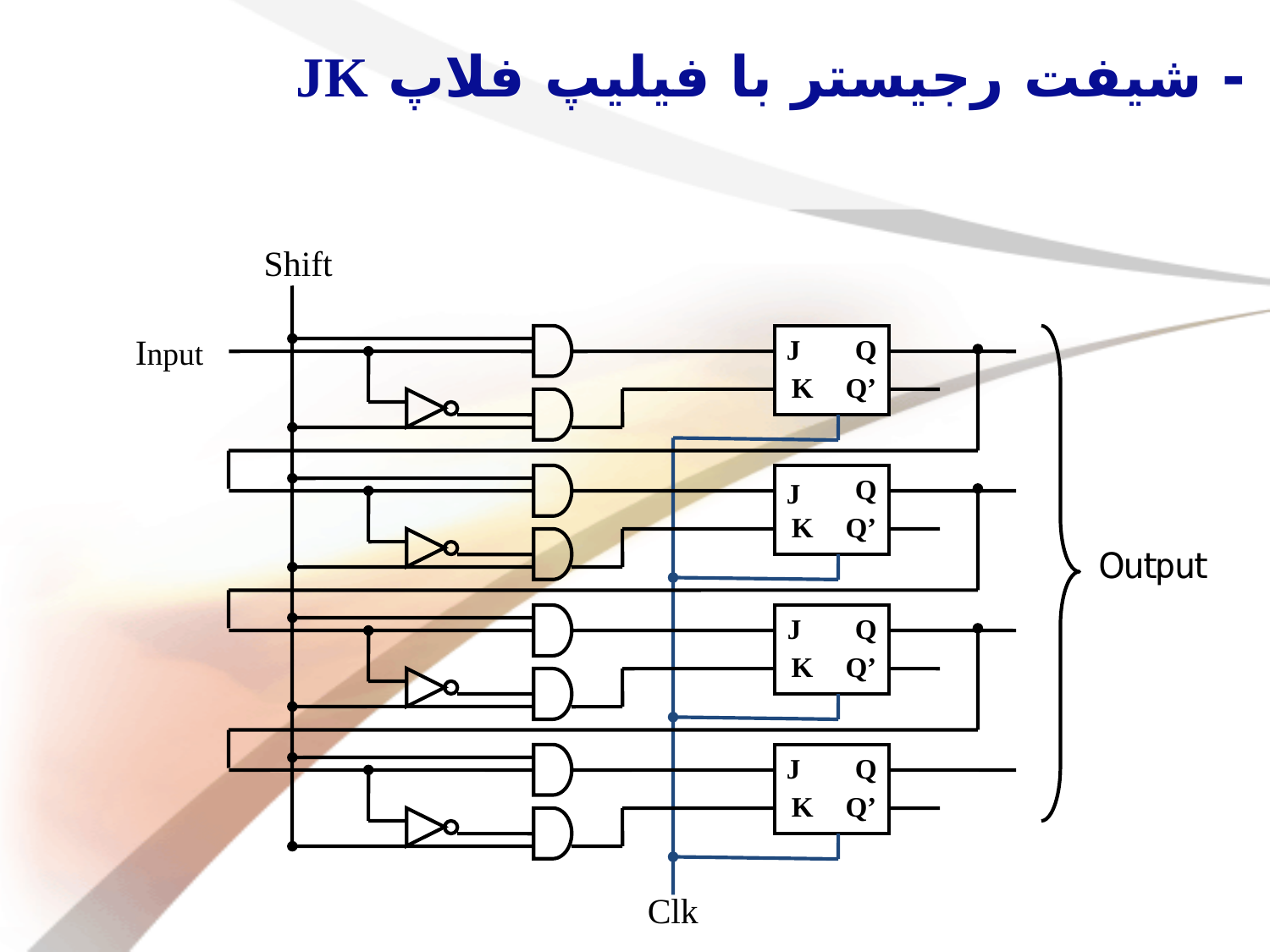

# - شیفت رجیستر با فیلیپ فلاپ JK
Shift

Input

J
Q

K
Q’

Q
J

K
Q’

Output

J
Q

K
Q’

J

Q

K
Q’

Clk